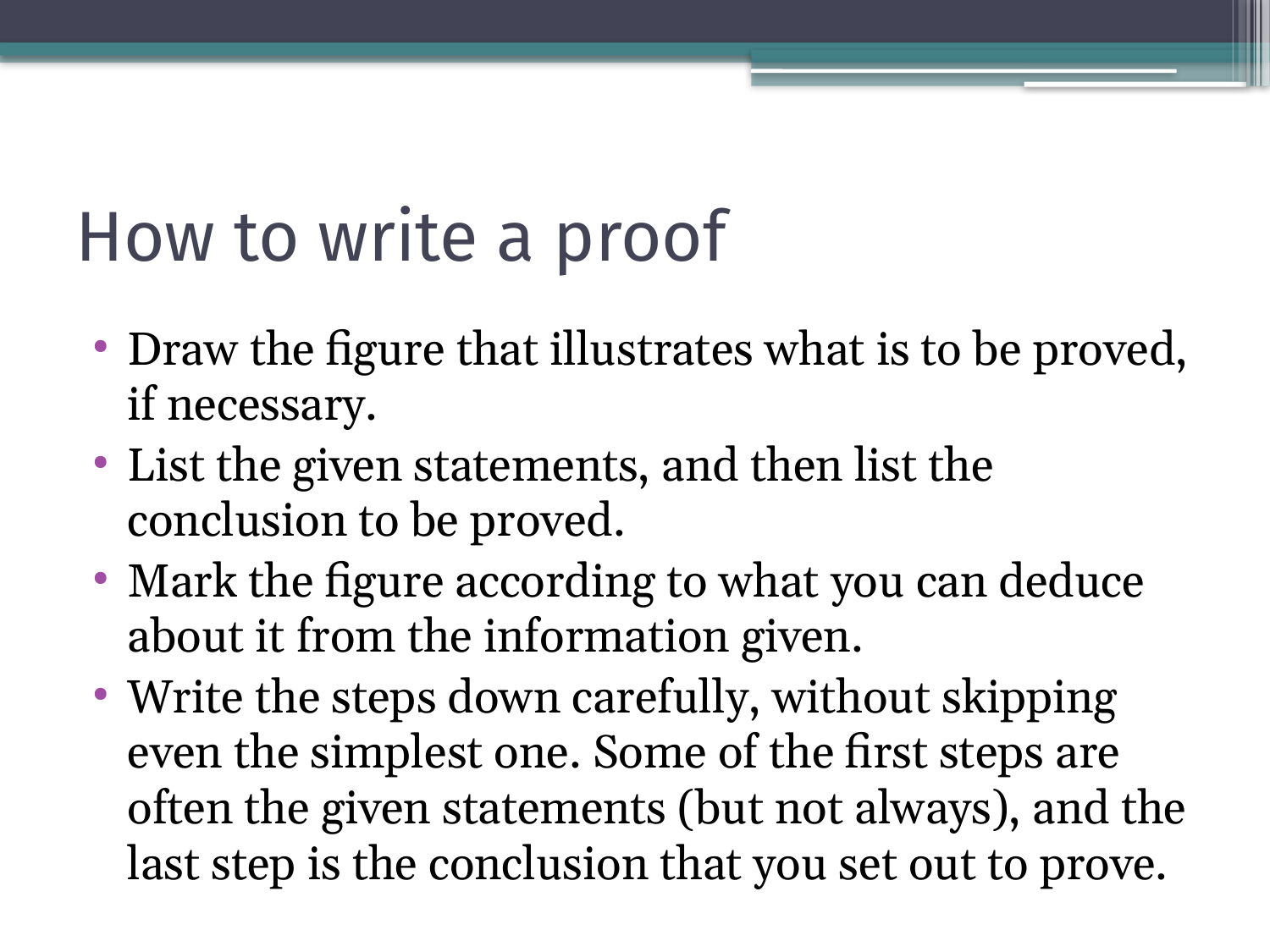

# How to write a proof
Draw the figure that illustrates what is to be proved, if necessary.
List the given statements, and then list the conclusion to be proved.
Mark the figure according to what you can deduce about it from the information given.
Write the steps down carefully, without skipping even the simplest one. Some of the first steps are often the given statements (but not always), and the last step is the conclusion that you set out to prove.